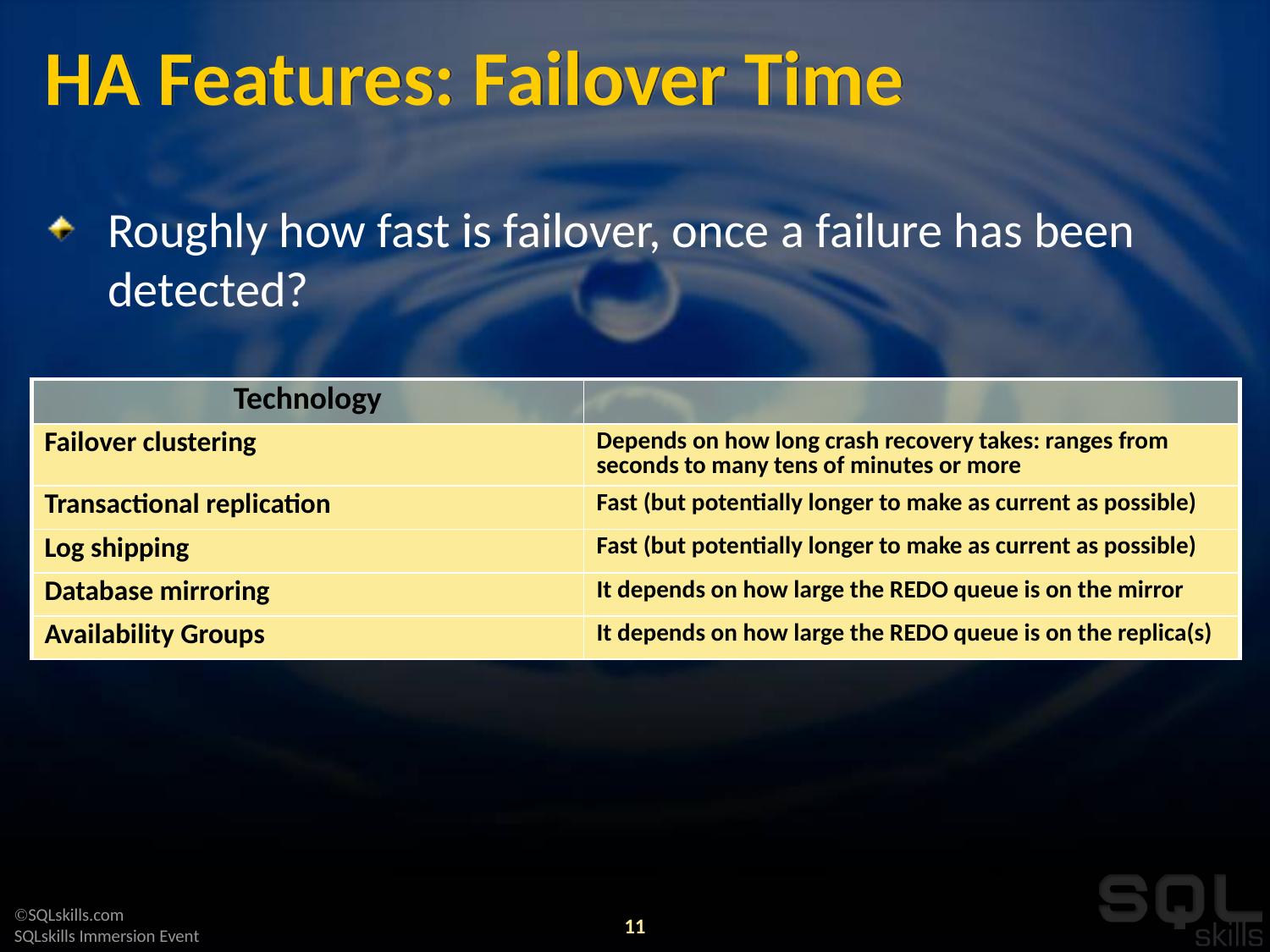

# HA Features: Failover Time
Roughly how fast is failover, once a failure has been detected?
| Technology |  |
| --- | --- |
| Failover clustering | Depends on how long crash recovery takes: ranges from seconds to many tens of minutes or more |
| Transactional replication | Fast (but potentially longer to make as current as possible) |
| Log shipping | Fast (but potentially longer to make as current as possible) |
| Database mirroring | It depends on how large the REDO queue is on the mirror |
| Availability Groups | It depends on how large the REDO queue is on the replica(s) |
11